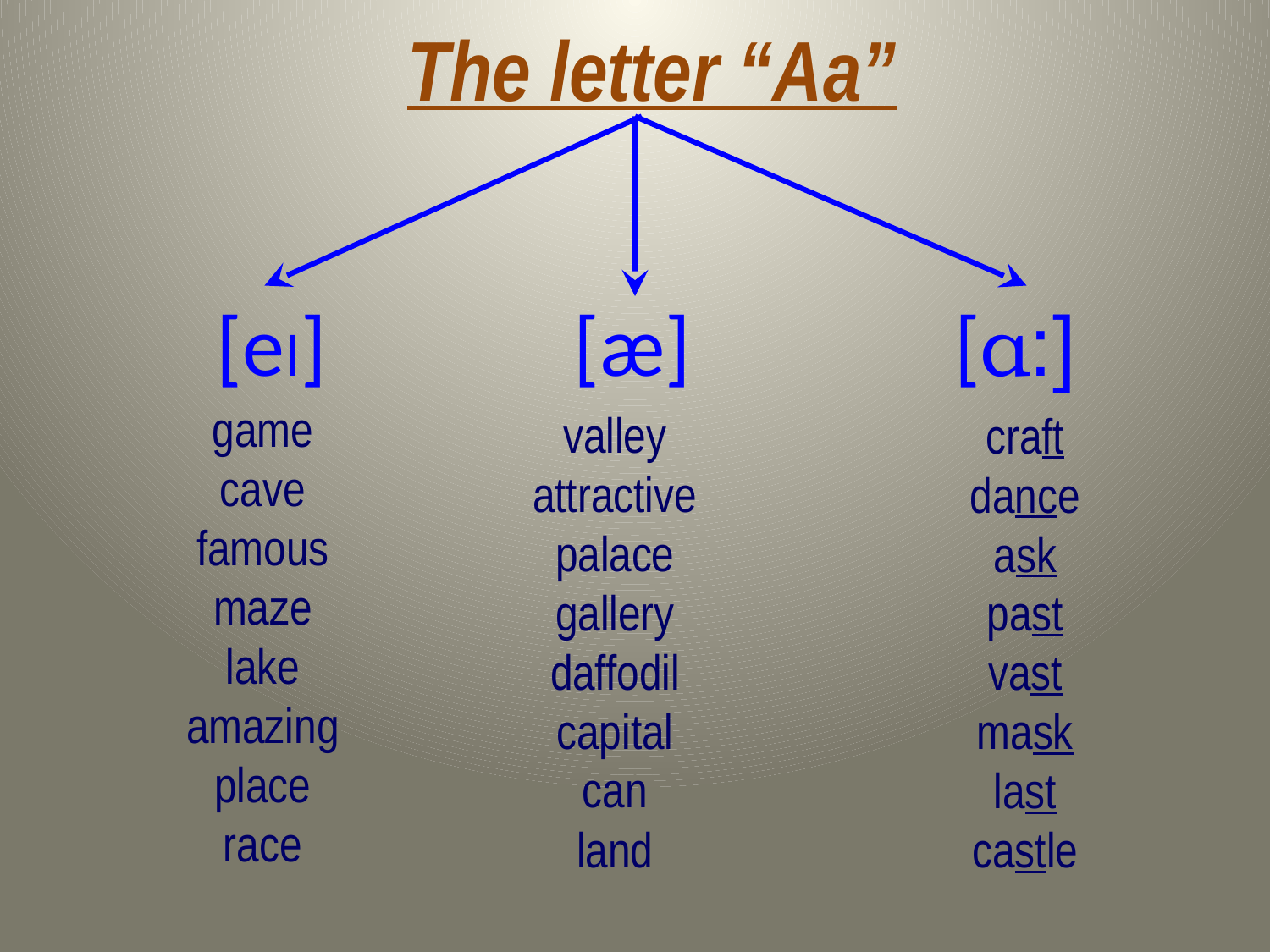

The letter “Aa”

[eI]

[æ]
[α:]

game
cave
famous
maze
lake
amazing
place
race
valley
attractive
palace
gallery
daffodil
capital
can
land
craft
dance
ask
past
vast
mask
last
castle